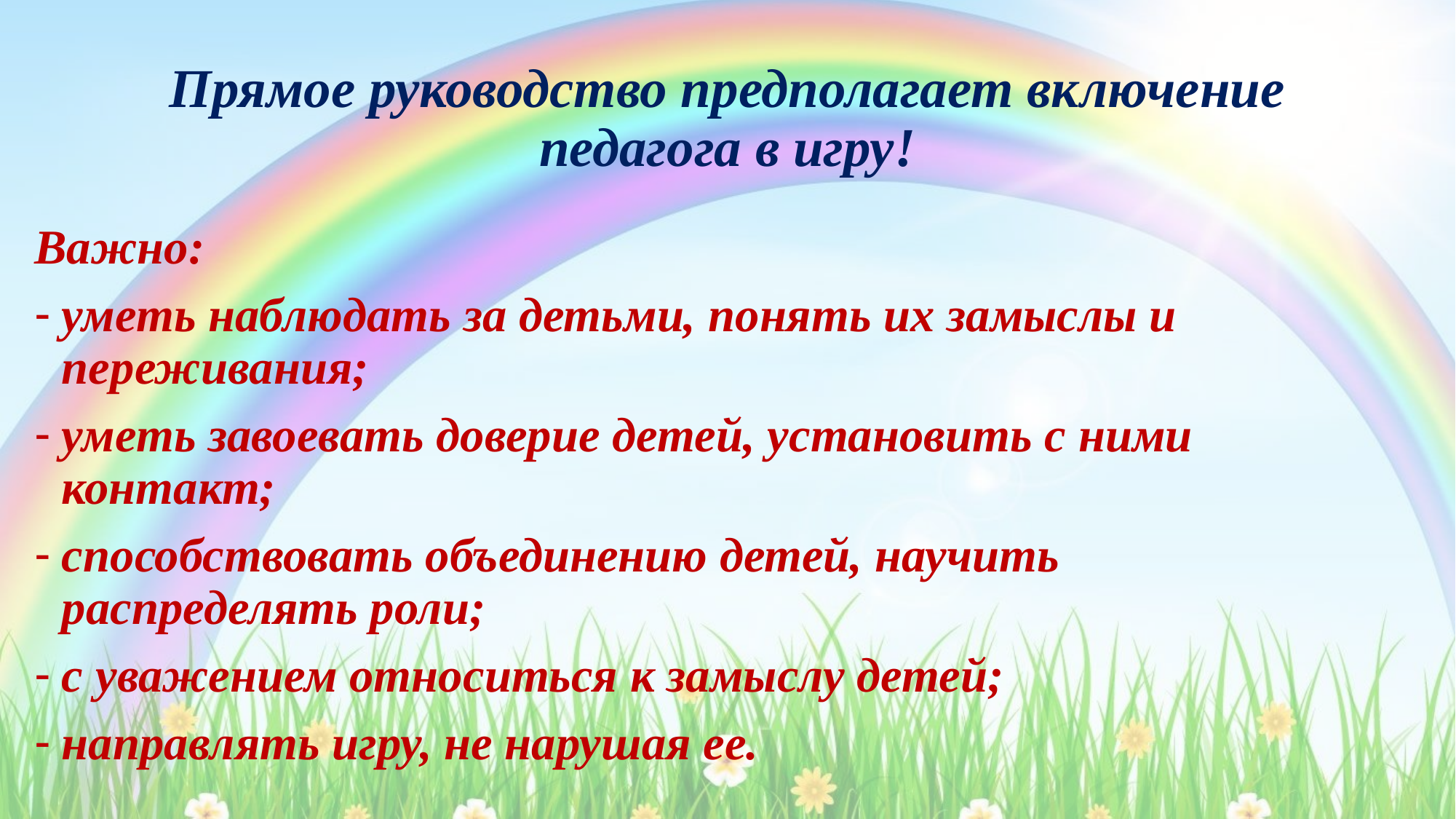

# Прямое руководство предполагает включение педагога в игру!
Важно:
уметь наблюдать за детьми, понять их замыслы и переживания;
уметь завоевать доверие детей, установить с ними контакт;
способствовать объединению детей, научить распределять роли;
с уважением относиться к замыслу детей;
направлять игру, не нарушая ее.